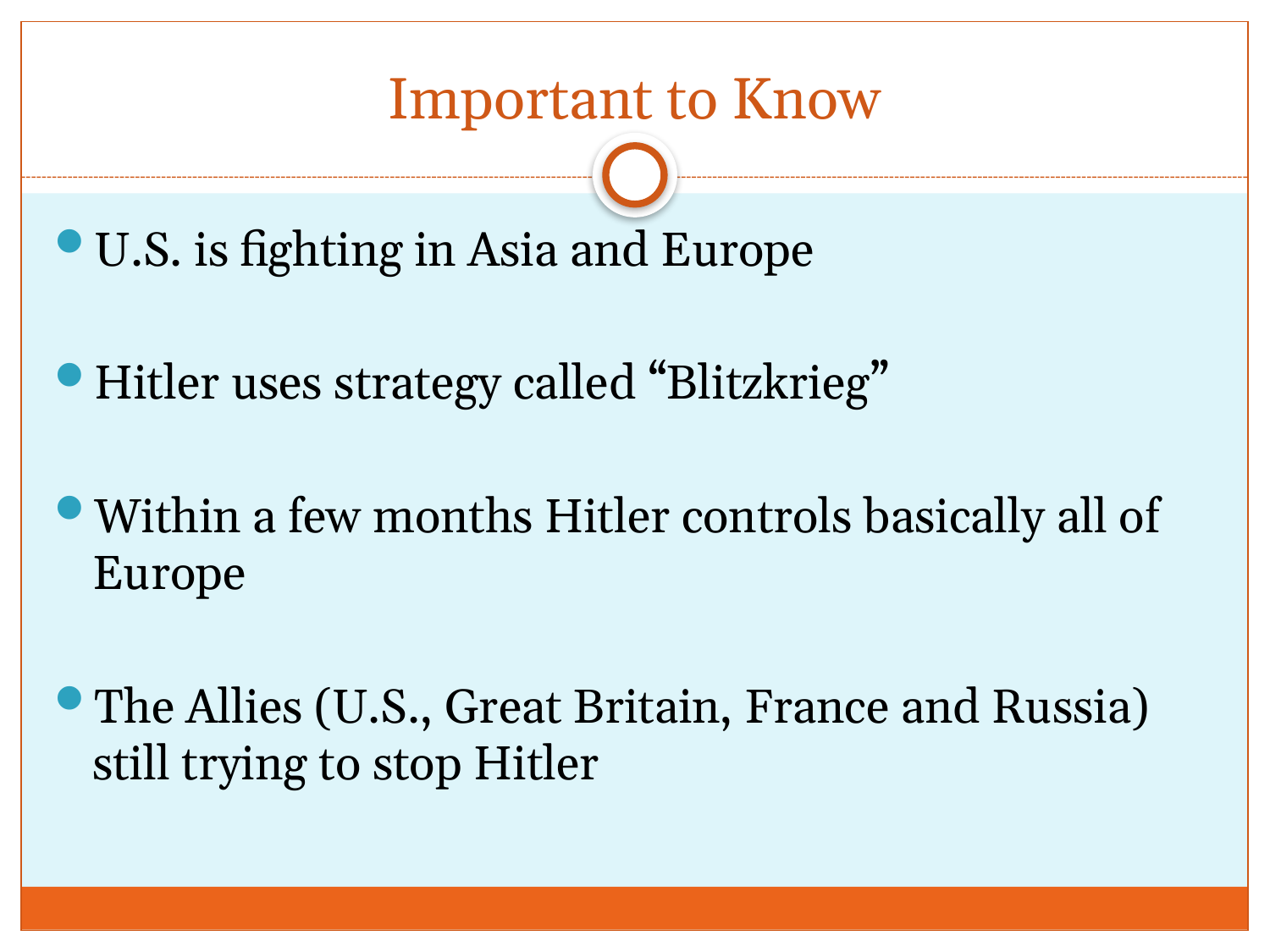

# Important to Know
U.S. is fighting in Asia and Europe

Hitler uses strategy called “Blitzkrieg”

Within a few months Hitler controls basically all of Europe

The Allies (U.S., Great Britain, France and Russia) still trying to stop Hitler